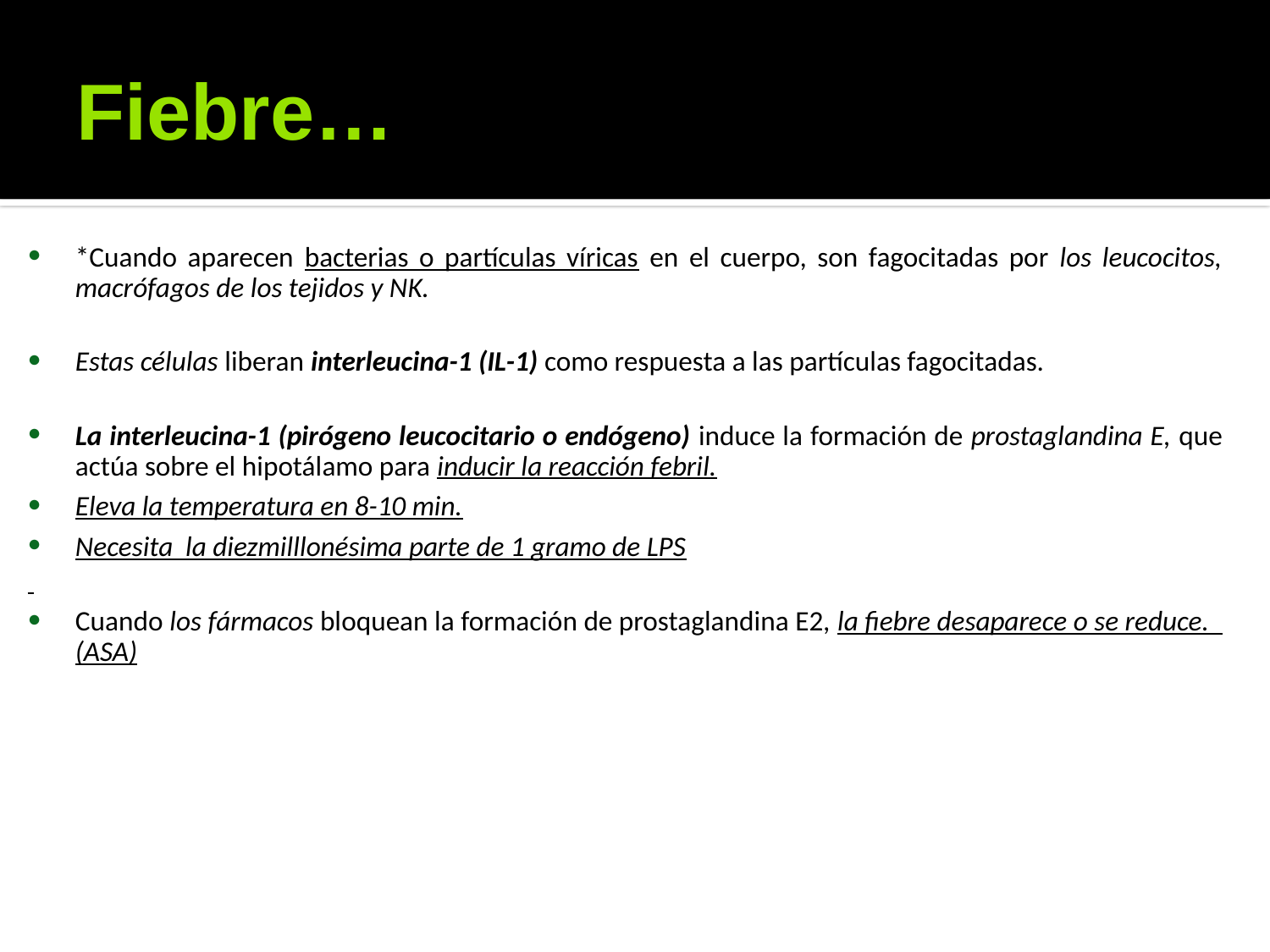

# Fiebre…
*Cuando aparecen bacterias o partículas víricas en el cuerpo, son fagocitadas por los leucocitos, macrófagos de los tejidos y NK.

Estas células liberan interleucina-1 (IL-1) como respuesta a las partículas fagocitadas.

La interleucina-1 (pirógeno leucocitario o endógeno) induce la formación de prostaglandina E, que actúa sobre el hipotálamo para inducir la reacción febril.
Eleva la temperatura en 8-10 min.
Necesita  la diezmilllonésima parte de 1 gramo de LPS

Cuando los fármacos bloquean la formación de prostaglandina E2, la fiebre desaparece o se reduce.   (ASA)